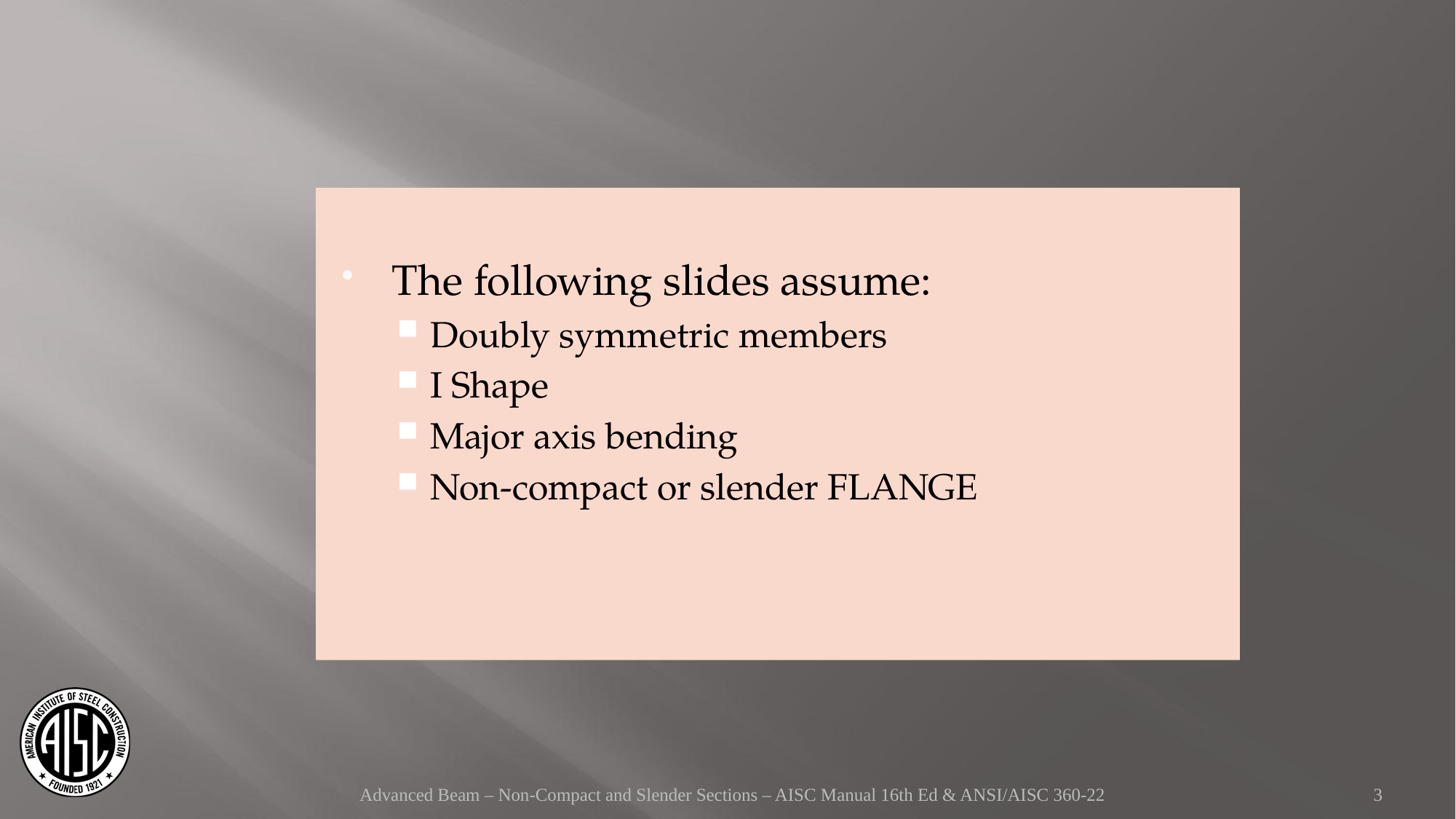

The following slides assume:
Doubly symmetric members
I Shape
Major axis bending
Non-compact or slender FLANGE

Advanced Beam – Non-Compact and Slender Sections – AISC Manual 16th Ed & ANSI/AISC 360-22
3